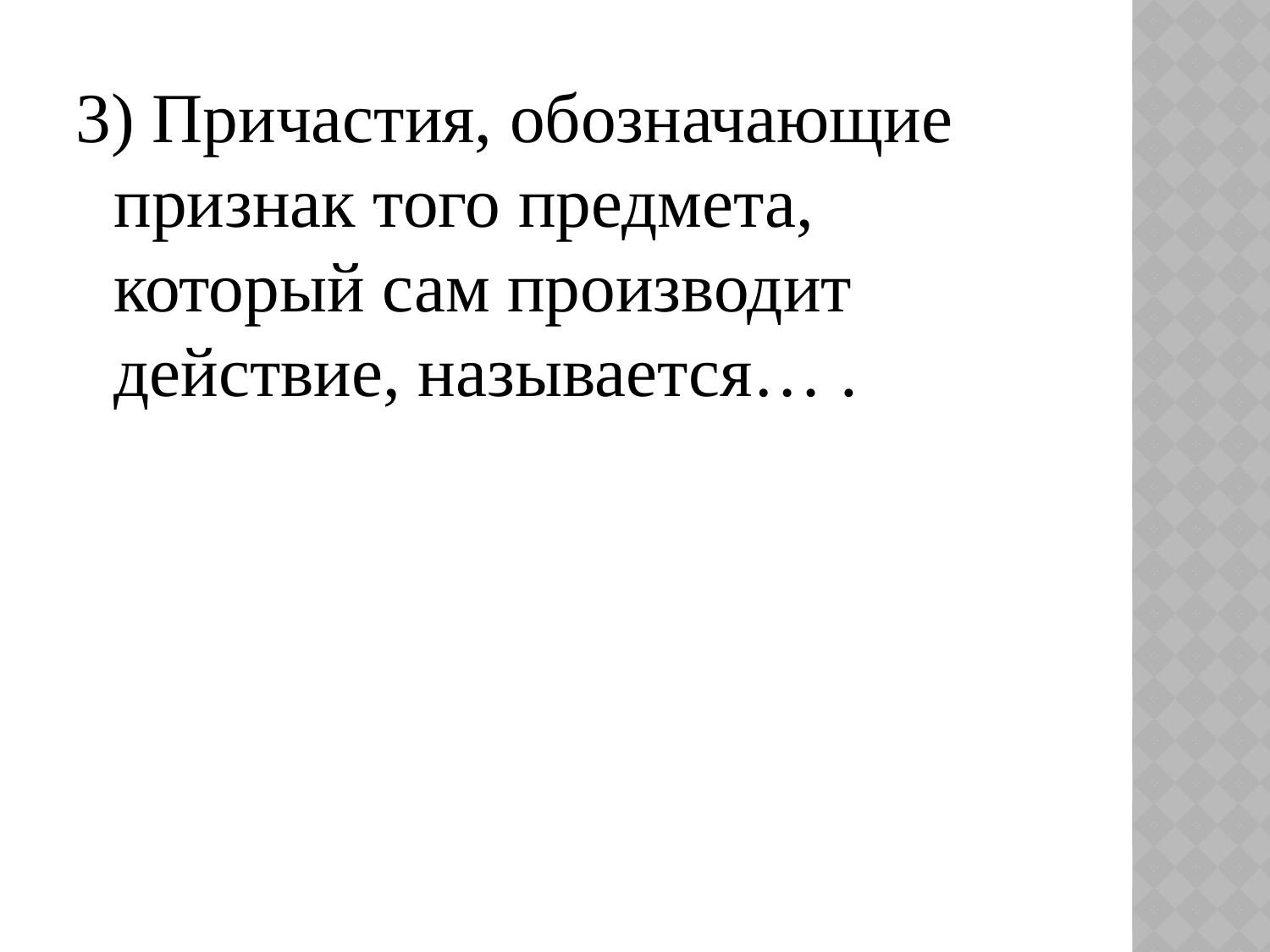

3) Причастия, обозначающие признак того предмета, который сам производит действие, называется… .